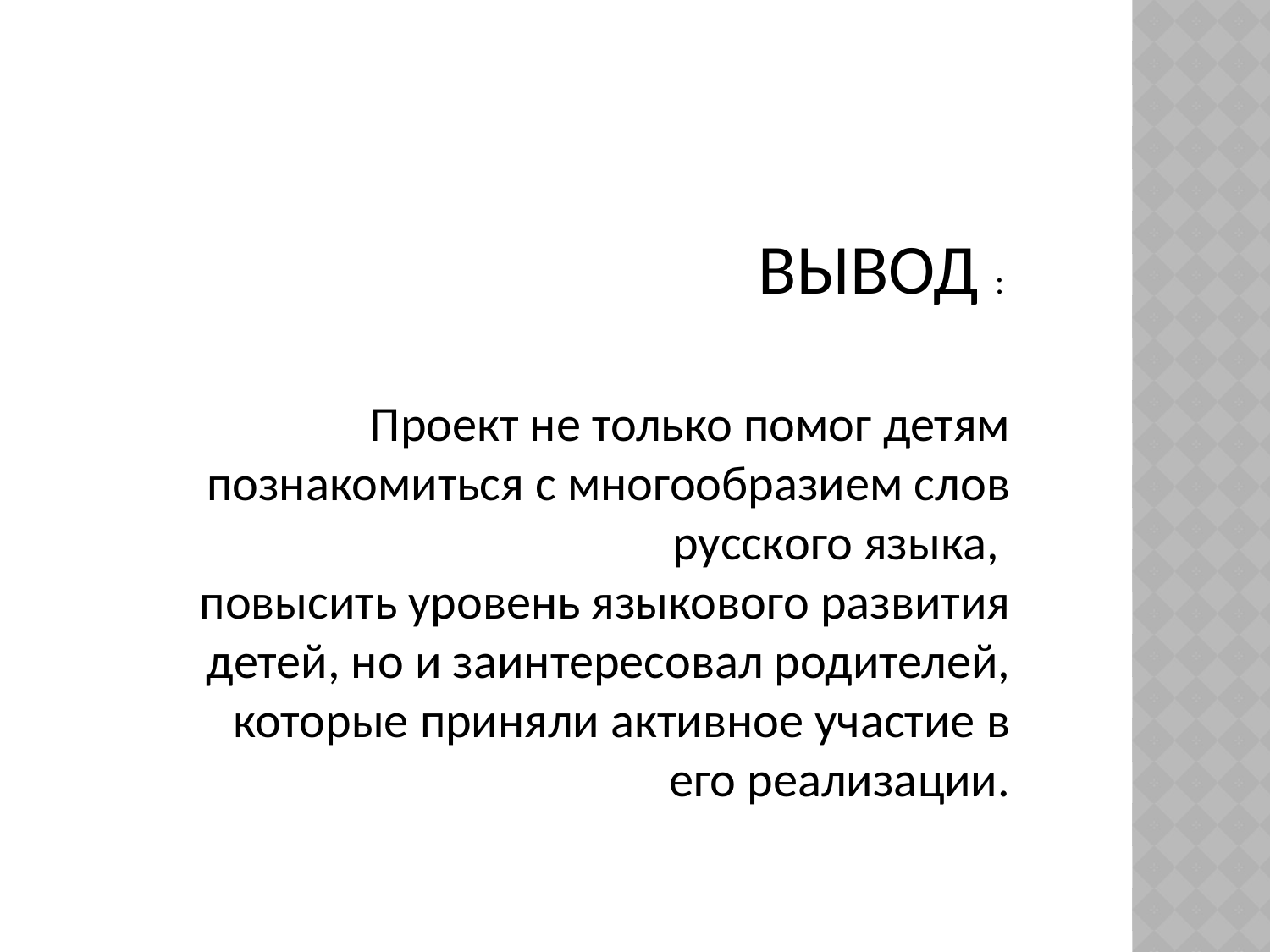

ВЫВОД :

# Проект не только помог детям познакомиться с многообразием слов русского языка, повысить уровень языкового развития детей, но и заинтересовал родителей, которые приняли активное участие в его реализации.